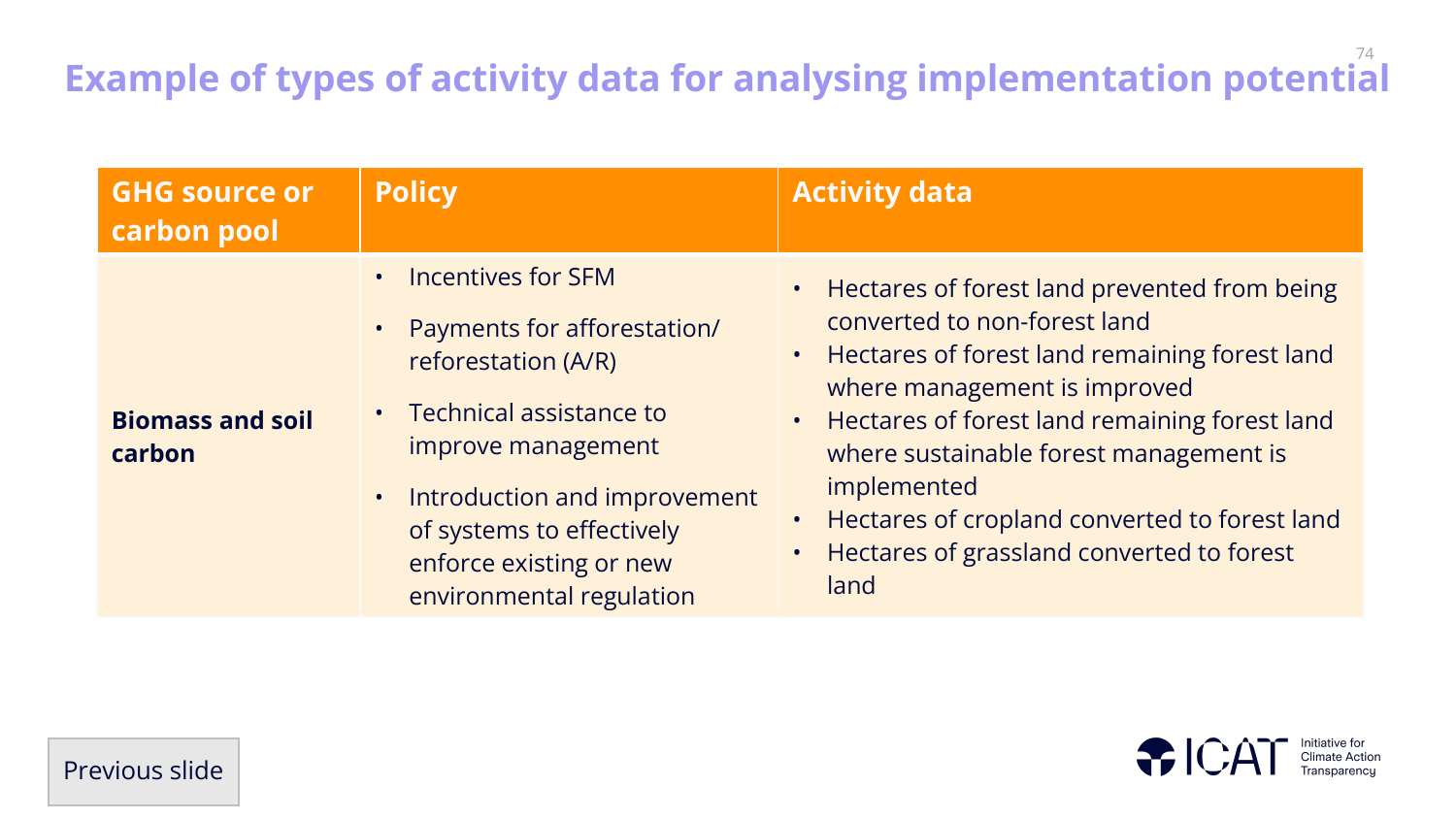

# Example of types of activity data for analysing implementation potential
| GHG source or carbon pool | Policy | Activity data |
| --- | --- | --- |
| Biomass and soil carbon | Incentives for SFM Payments for afforestation/ reforestation (A/R) Technical assistance to improve management Introduction and improvement of systems to effectively enforce existing or new environmental regulation | Hectares of forest land prevented from being converted to non-forest land Hectares of forest land remaining forest land where management is improved Hectares of forest land remaining forest land where sustainable forest management is implemented Hectares of cropland converted to forest land Hectares of grassland converted to forest land |
Previous slide